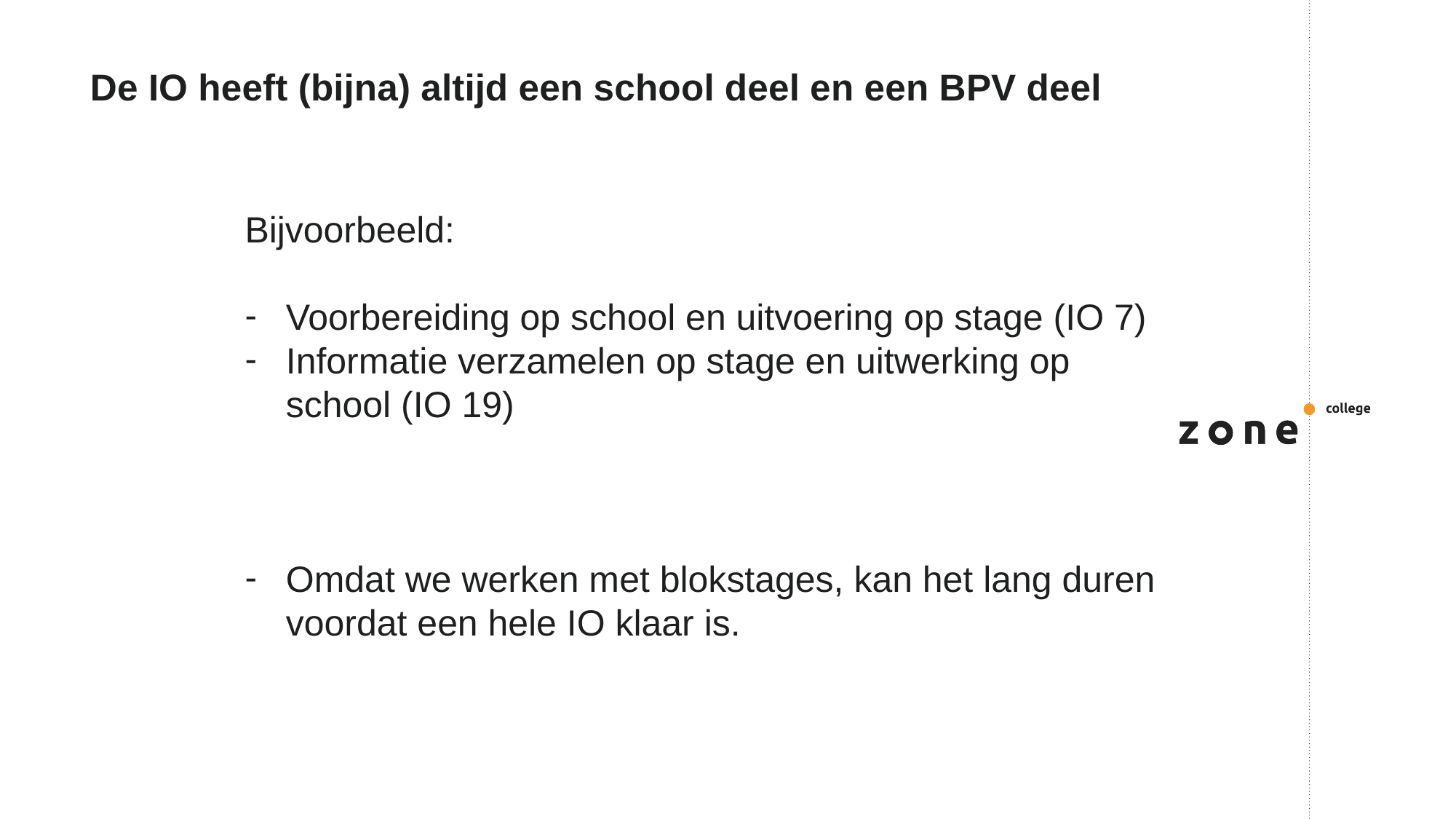

# De IO heeft (bijna) altijd een school deel en een BPV deel
Bijvoorbeeld:

Voorbereiding op school en uitvoering op stage (IO 7)
Informatie verzamelen op stage en uitwerking op school (IO 19)

Omdat we werken met blokstages, kan het lang duren voordat een hele IO klaar is.